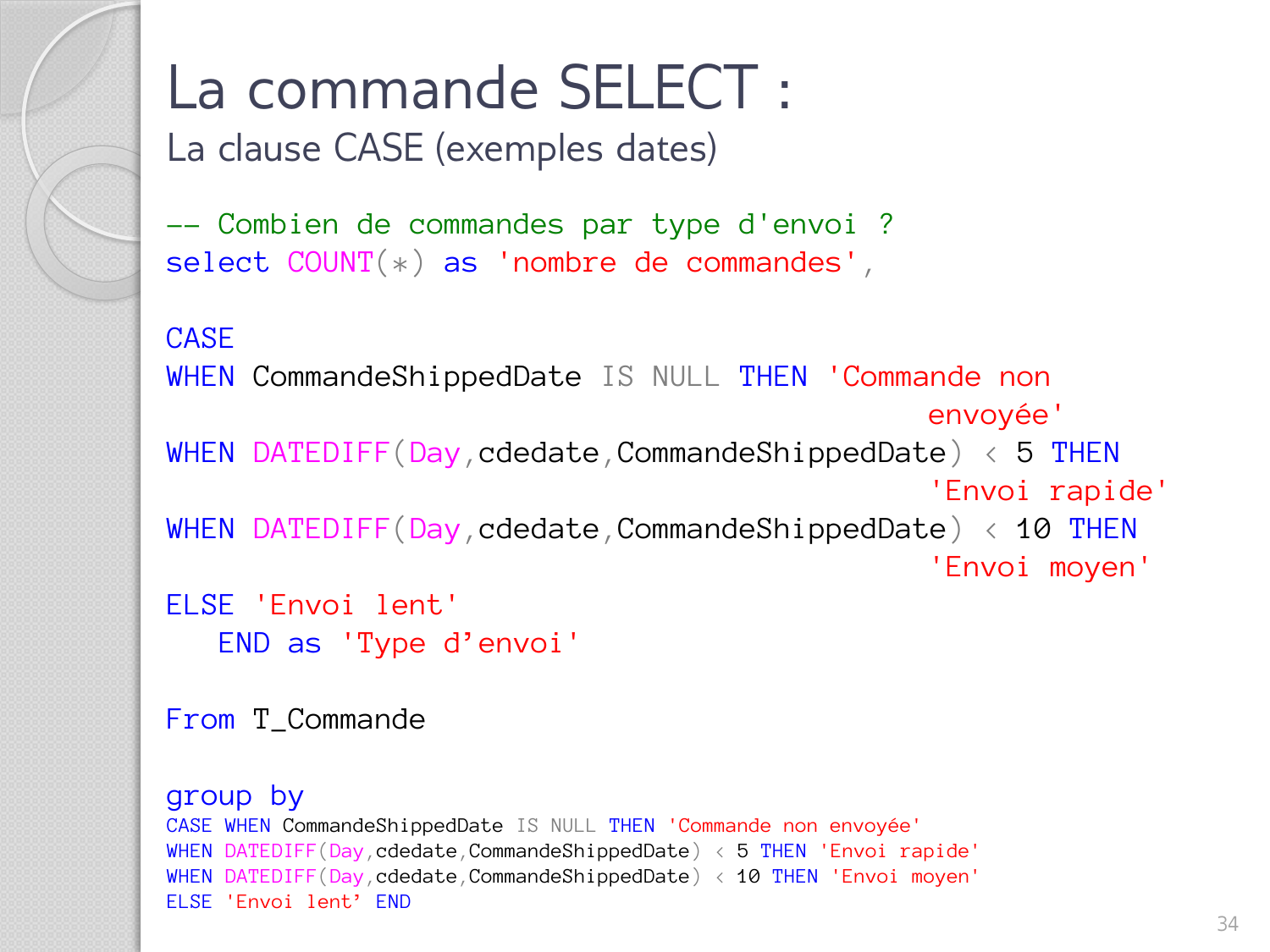

# La commande SELECT : La clause CASE (exemples dates)
-- Combien de commandes par type d'envoi ?
select COUNT(*) as 'nombre de commandes',

CASE
WHEN CommandeShippedDate IS NULL THEN 'Commande non 							envoyée'
WHEN DATEDIFF(Day,cdedate,CommandeShippedDate) < 5 THEN 							'Envoi rapide'
WHEN DATEDIFF(Day,cdedate,CommandeShippedDate) < 10 THEN 							'Envoi moyen'
ELSE 'Envoi lent'
   END as 'Type d’envoi'

From T_Commande

group by
CASE WHEN CommandeShippedDate IS NULL THEN 'Commande non envoyée'
WHEN DATEDIFF(Day,cdedate,CommandeShippedDate) < 5 THEN 'Envoi rapide'
WHEN DATEDIFF(Day,cdedate,CommandeShippedDate) < 10 THEN 'Envoi moyen'
ELSE 'Envoi lent’ END
34